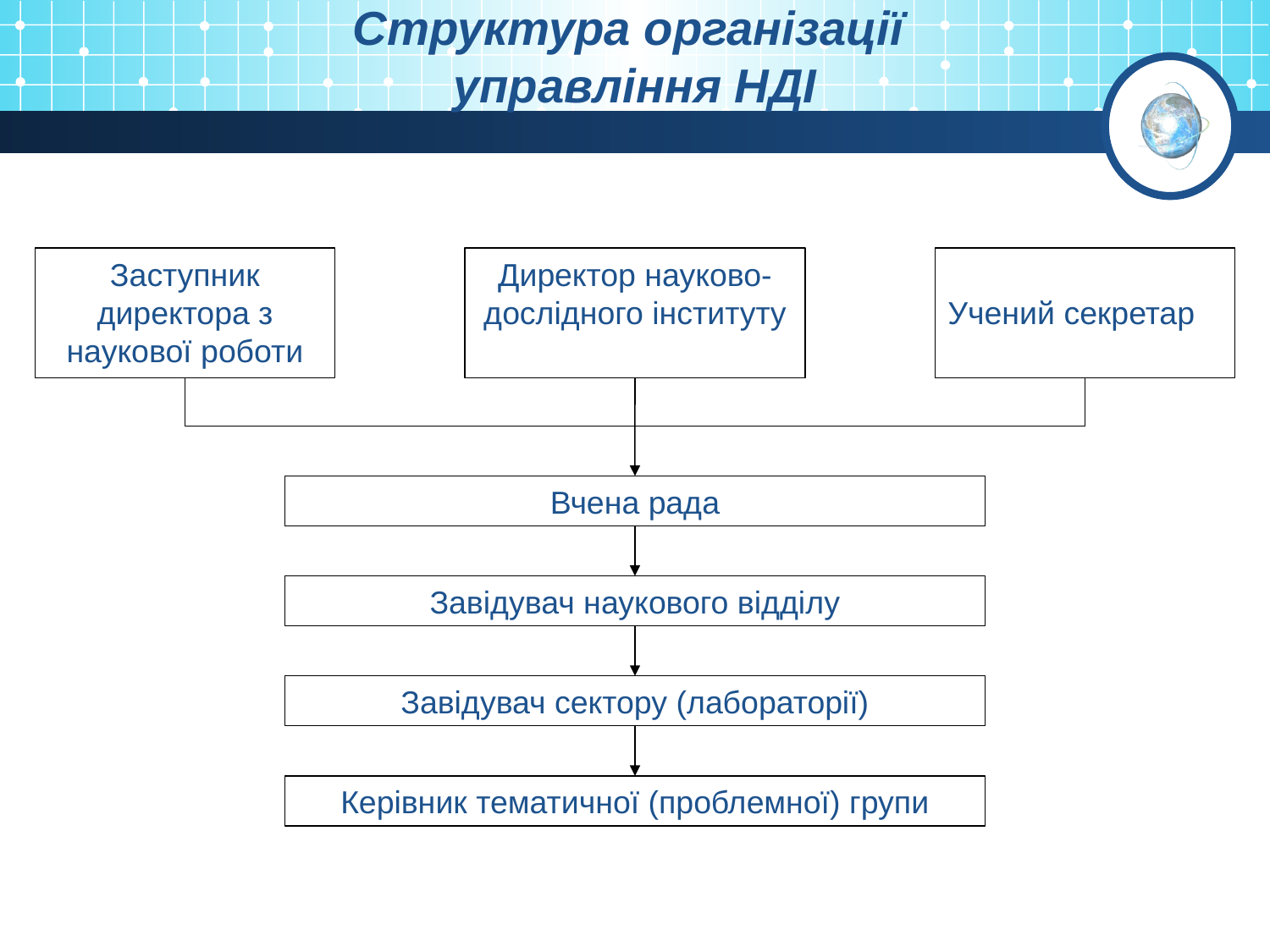

# Структура організації управління НДІ
Заступник директора з наукової роботи
Директор науково-дослідного інституту

Учений секретар
Вчена рада
Завідувач наукового відділу
Завідувач сектору (лабораторії)
Керівник тематичної (проблемної) групи